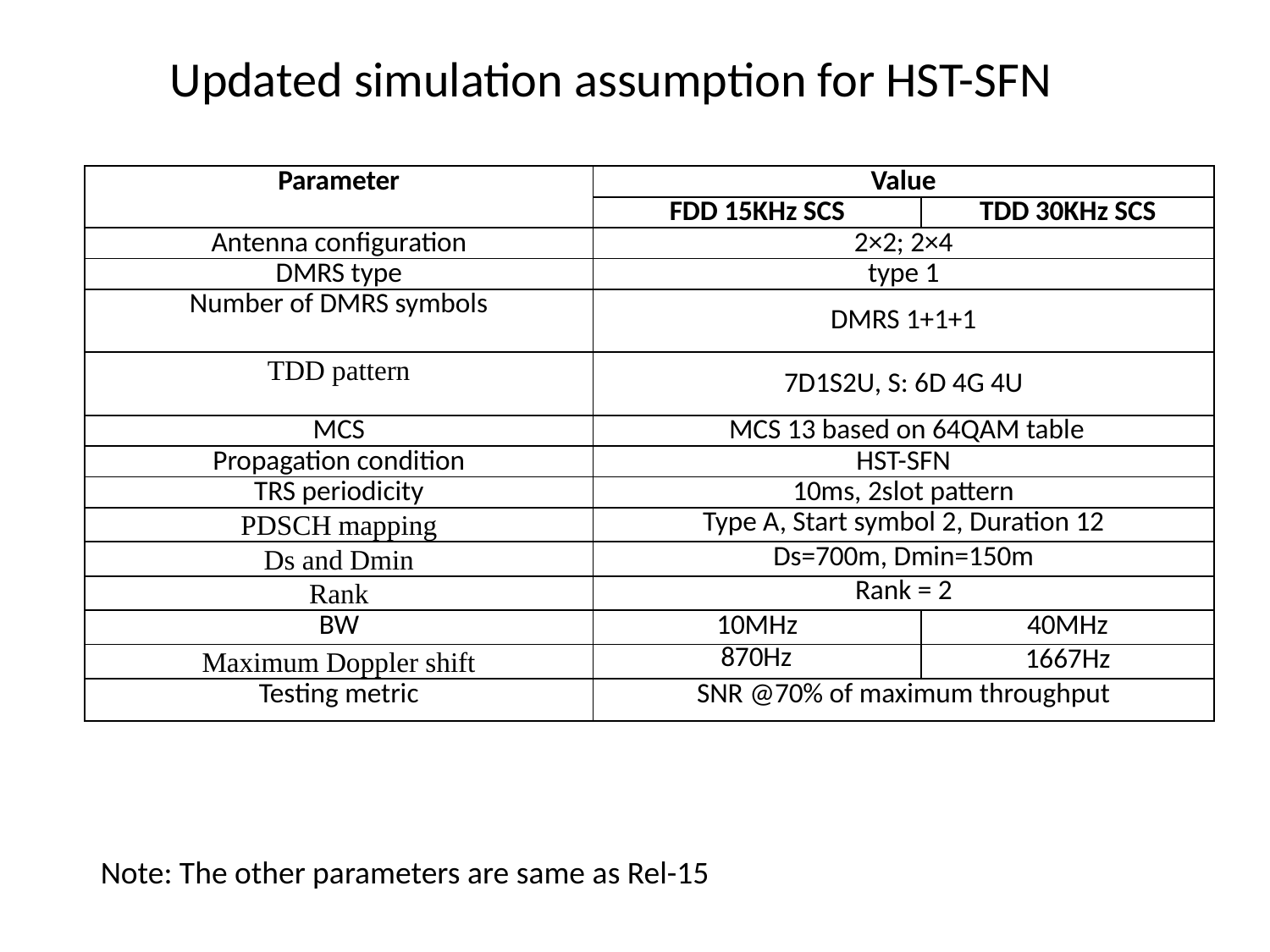

# Updated simulation assumption for HST-SFN
| Parameter | Value |  |
| --- | --- | --- |
|  | FDD 15KHz SCS | TDD 30KHz SCS |
| Antenna configuration | 2×2; 2×4 |  |
| DMRS type | type 1 |  |
| Number of DMRS symbols | DMRS 1+1+1 |  |
| TDD pattern | 7D1S2U, S: 6D 4G 4U |  |
| MCS | MCS 13 based on 64QAM table |  |
| Propagation condition | HST-SFN |  |
| TRS periodicity | 10ms, 2slot pattern |  |
| PDSCH mapping | Type A, Start symbol 2, Duration 12 |  |
| Ds and Dmin | Ds=700m, Dmin=150m |  |
| Rank | Rank = 2 |  |
| BW | 10MHz | 40MHz |
| Maximum Doppler shift | 870Hz | 1667Hz |
| Testing metric | SNR @70% of maximum throughput |  |
Note: The other parameters are same as Rel-15